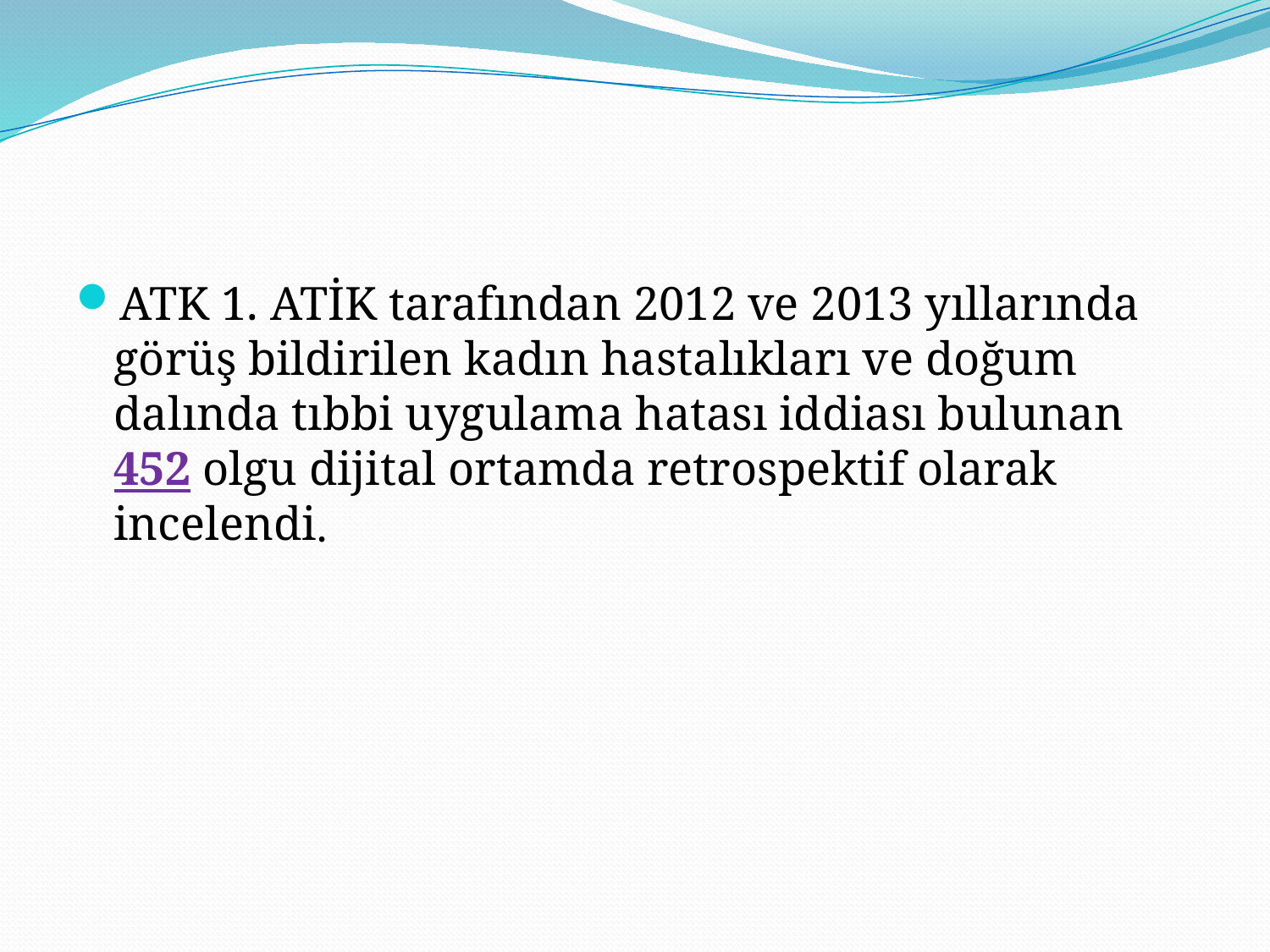

#
ATK 1. ATİK tarafından 2012 ve 2013 yıllarında görüş bildirilen kadın hastalıkları ve doğum dalında tıbbi uygulama hatası iddiası bulunan 452 olgu dijital ortamda retrospektif olarak incelendi.